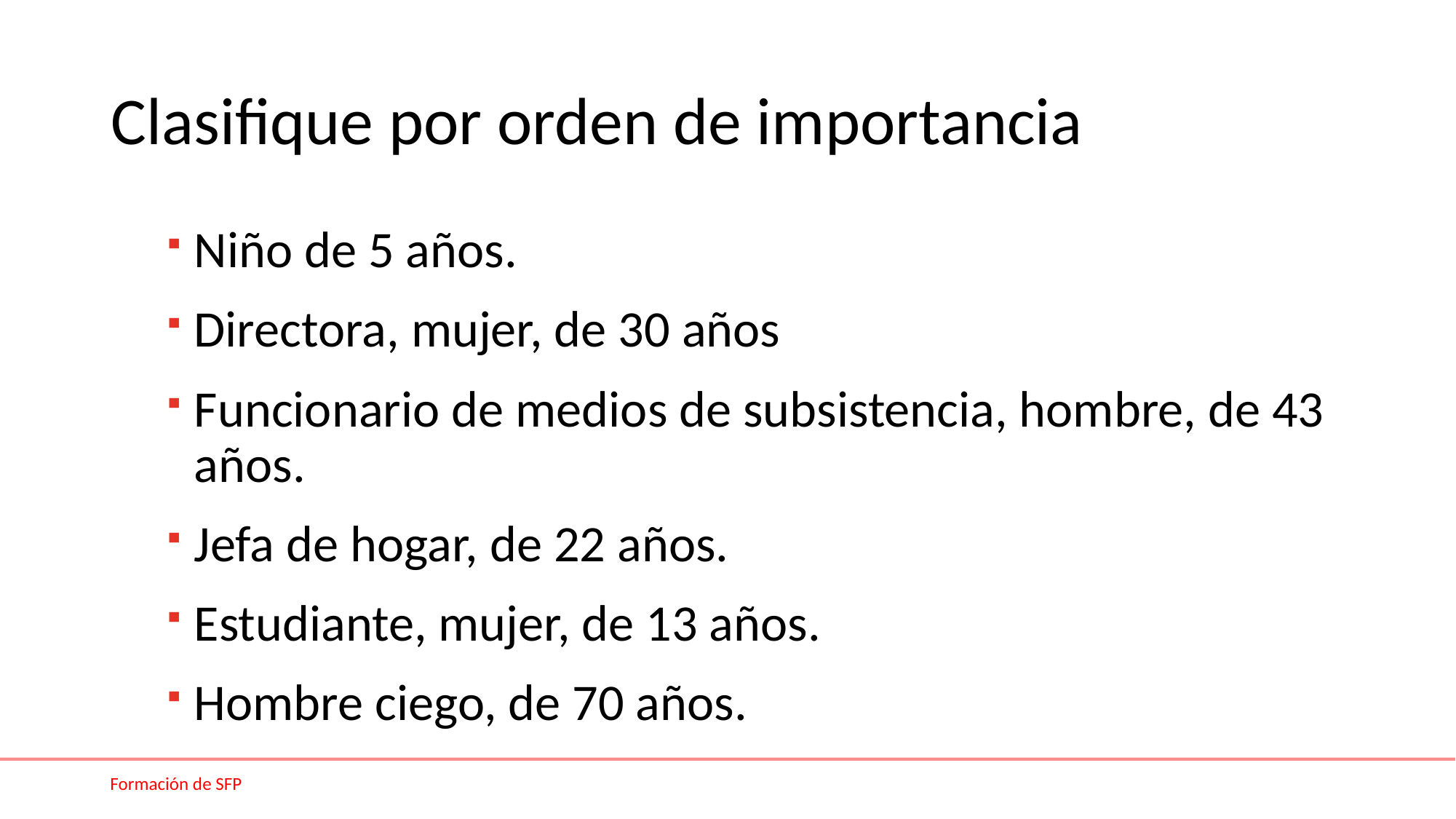

# Clasifique por orden de importancia
Niño de 5 años.
Directora, mujer, de 30 años
Funcionario de medios de subsistencia, hombre, de 43 años.
Jefa de hogar, de 22 años.
Estudiante, mujer, de 13 años.
Hombre ciego, de 70 años.

Formación de SFP